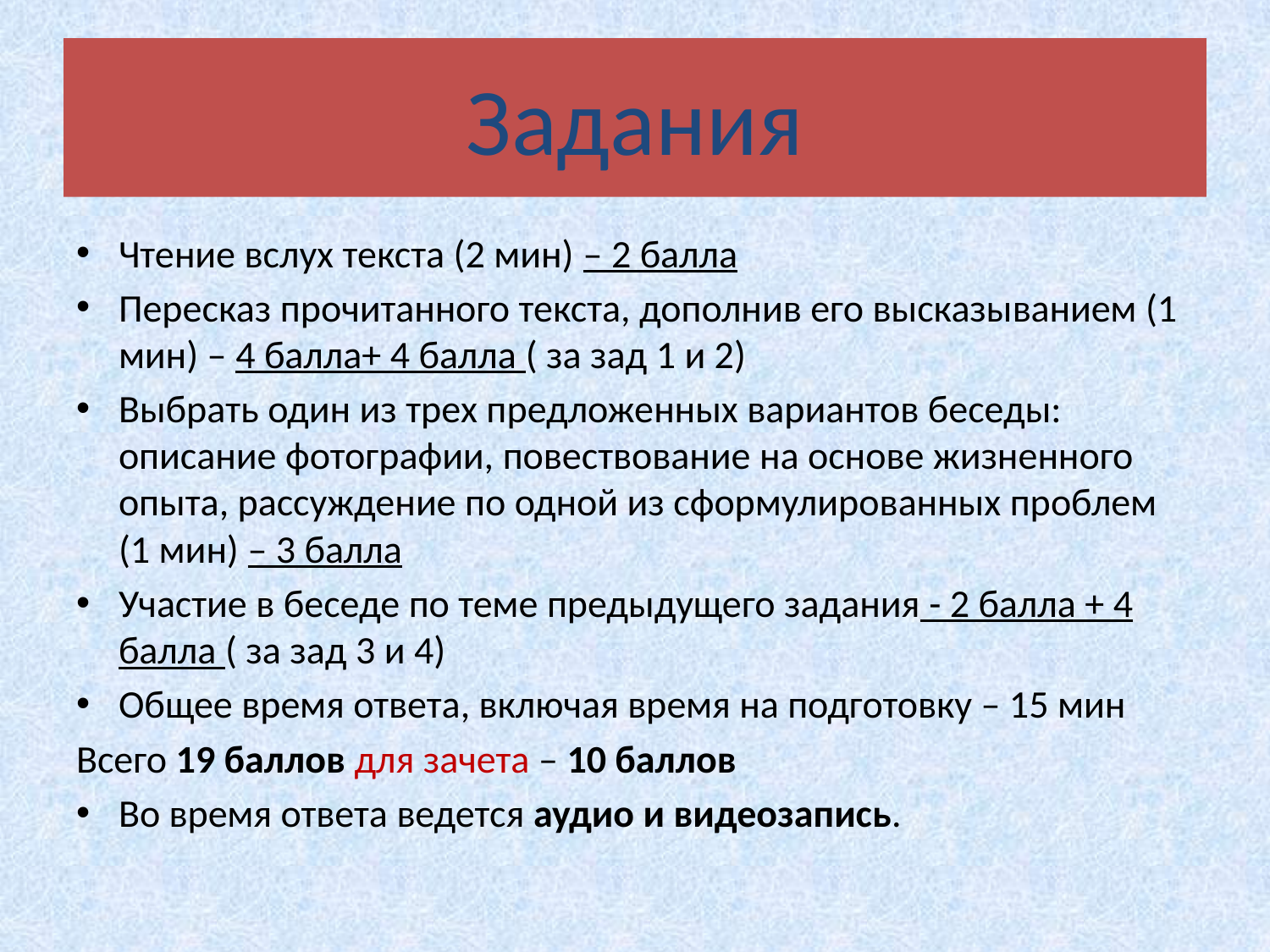

# Задания
Чтение вслух текста (2 мин) – 2 балла
Пересказ прочитанного текста, дополнив его высказыванием (1 мин) – 4 балла+ 4 балла ( за зад 1 и 2)
Выбрать один из трех предложенных вариантов беседы: описание фотографии, повествование на основе жизненного опыта, рассуждение по одной из сформулированных проблем (1 мин) – 3 балла
Участие в беседе по теме предыдущего задания - 2 балла + 4 балла ( за зад 3 и 4)
Общее время ответа, включая время на подготовку – 15 мин
Всего 19 баллов для зачета – 10 баллов
Во время ответа ведется аудио и видеозапись.